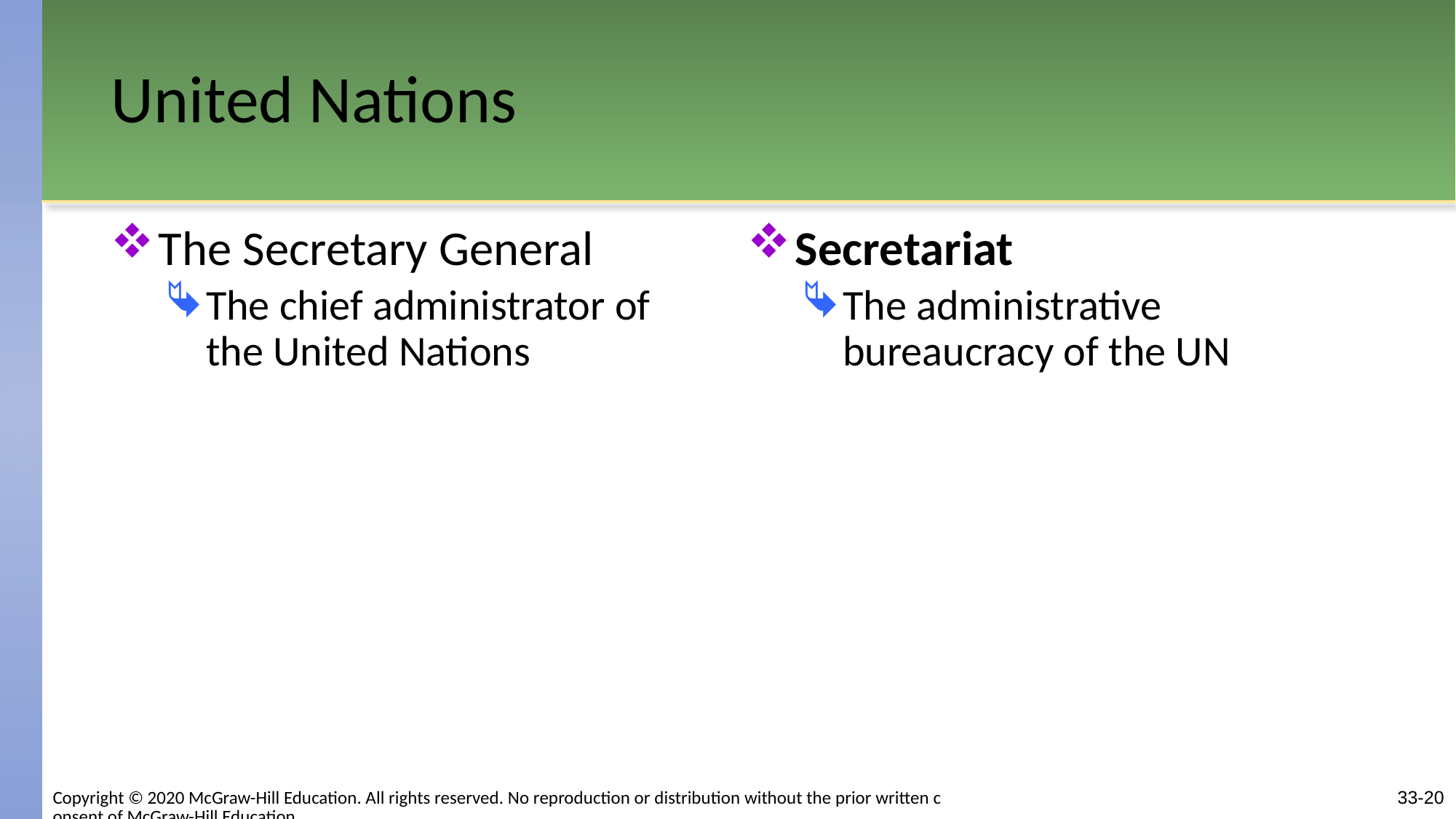

# United Nations
The Secretary General
The chief administrator of the United Nations
Secretariat
The administrative bureaucracy of the UN

33-20
Copyright © 2020 McGraw-Hill Education. All rights reserved. No reproduction or distribution without the prior written consent of McGraw-Hill Education.